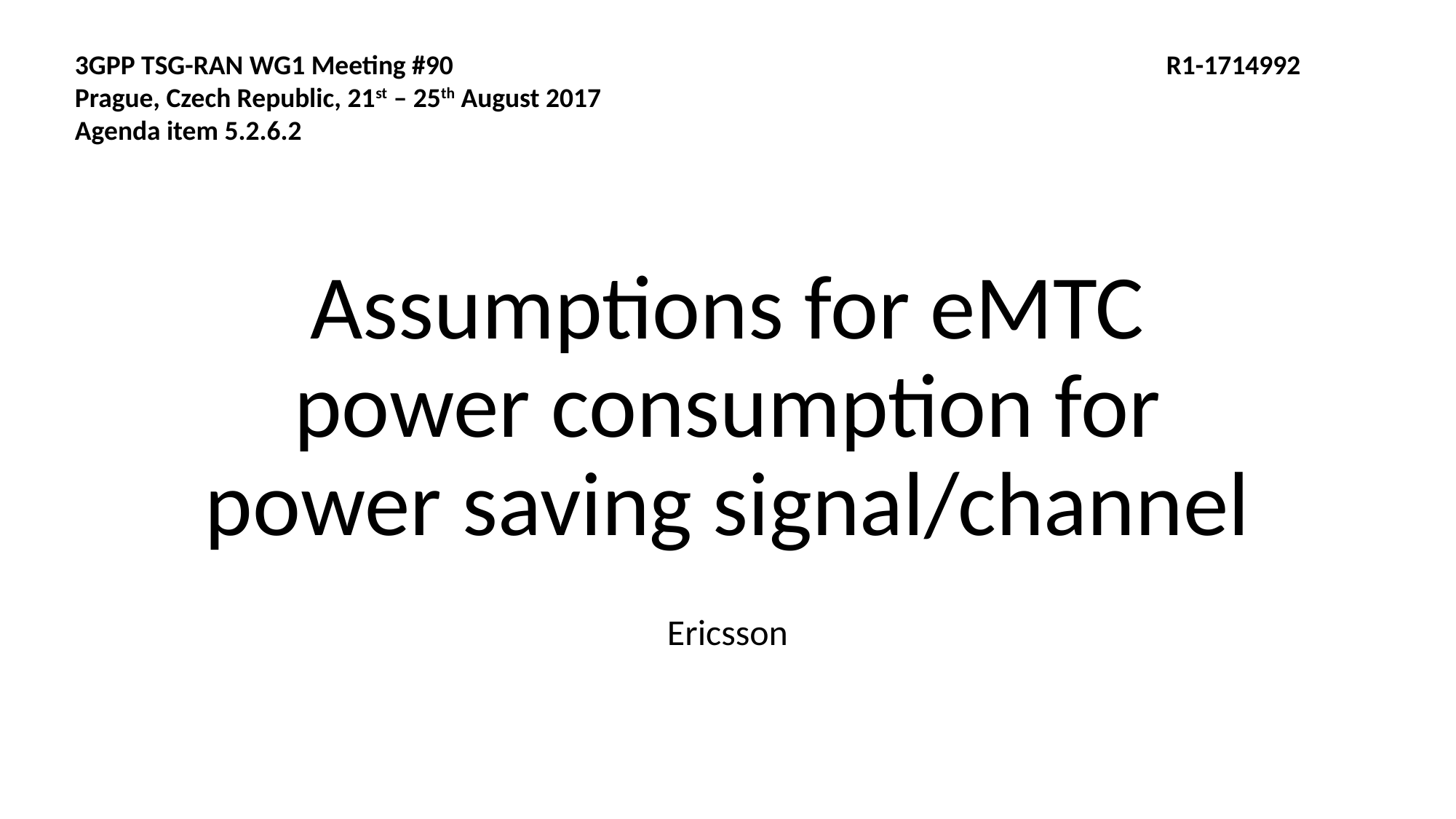

3GPP TSG-RAN WG1 Meeting #90							R1-1714992
Prague, Czech Republic, 21st – 25th August 2017
Agenda item 5.2.6.2
# Assumptions for eMTC power consumption for power saving signal/channel
Ericsson